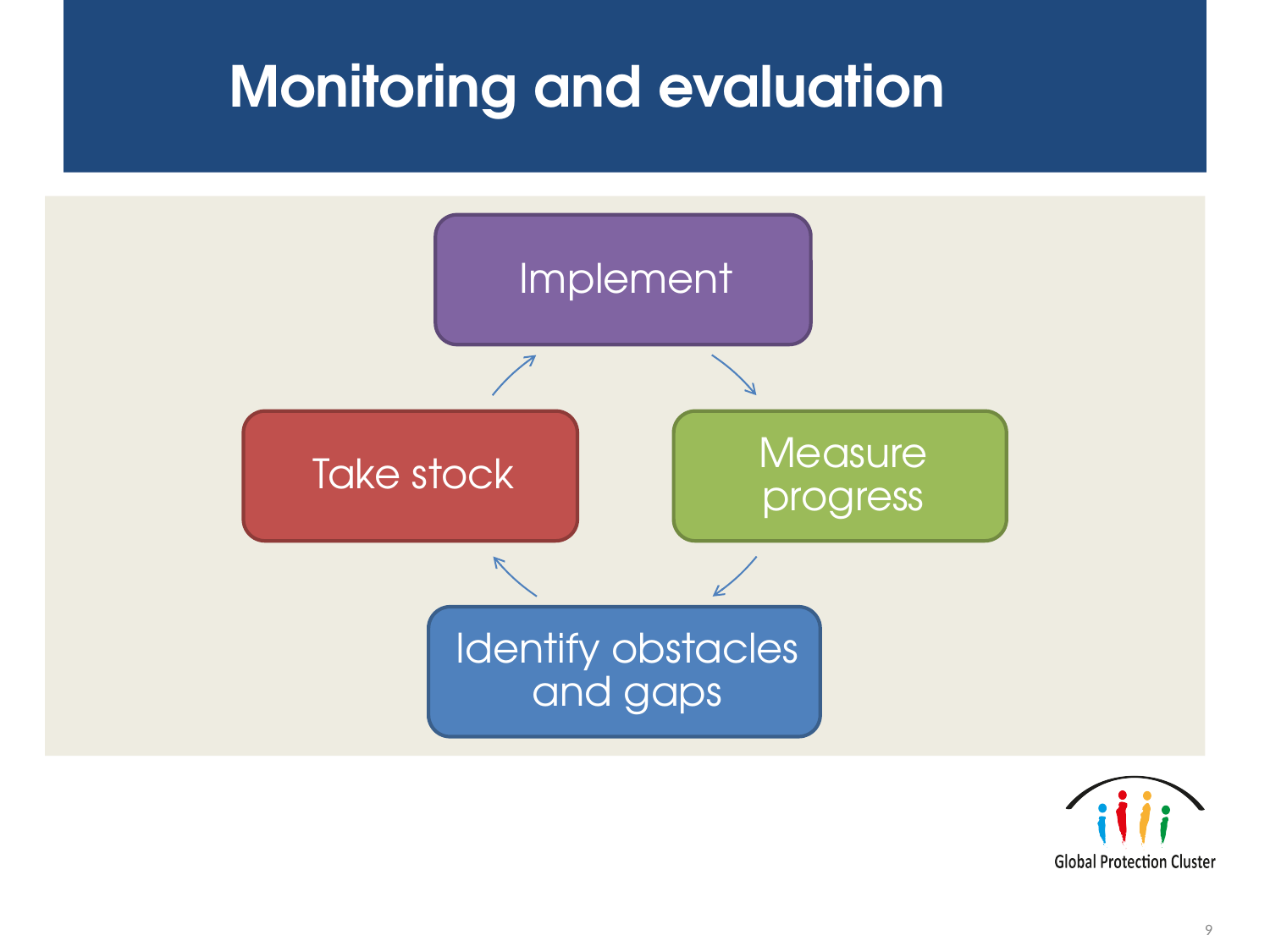

# Monitoring and evaluation
Implement
Measure progress
Identify obstacles and gaps
Take stock